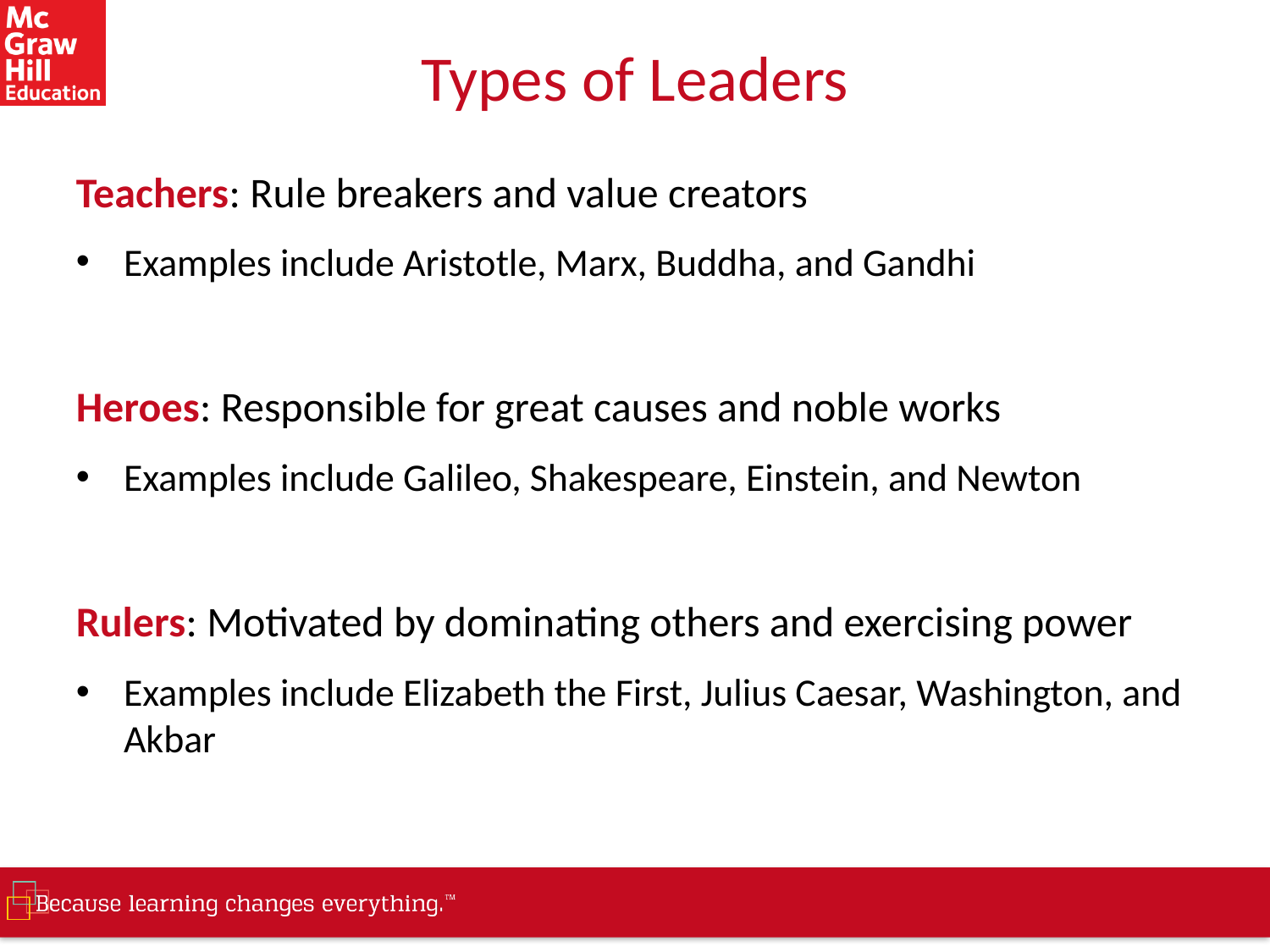

# Types of Leaders
Teachers: Rule breakers and value creators
Examples include Aristotle, Marx, Buddha, and Gandhi

Heroes: Responsible for great causes and noble works
Examples include Galileo, Shakespeare, Einstein, and Newton

Rulers: Motivated by dominating others and exercising power
Examples include Elizabeth the First, Julius Caesar, Washington, and Akbar